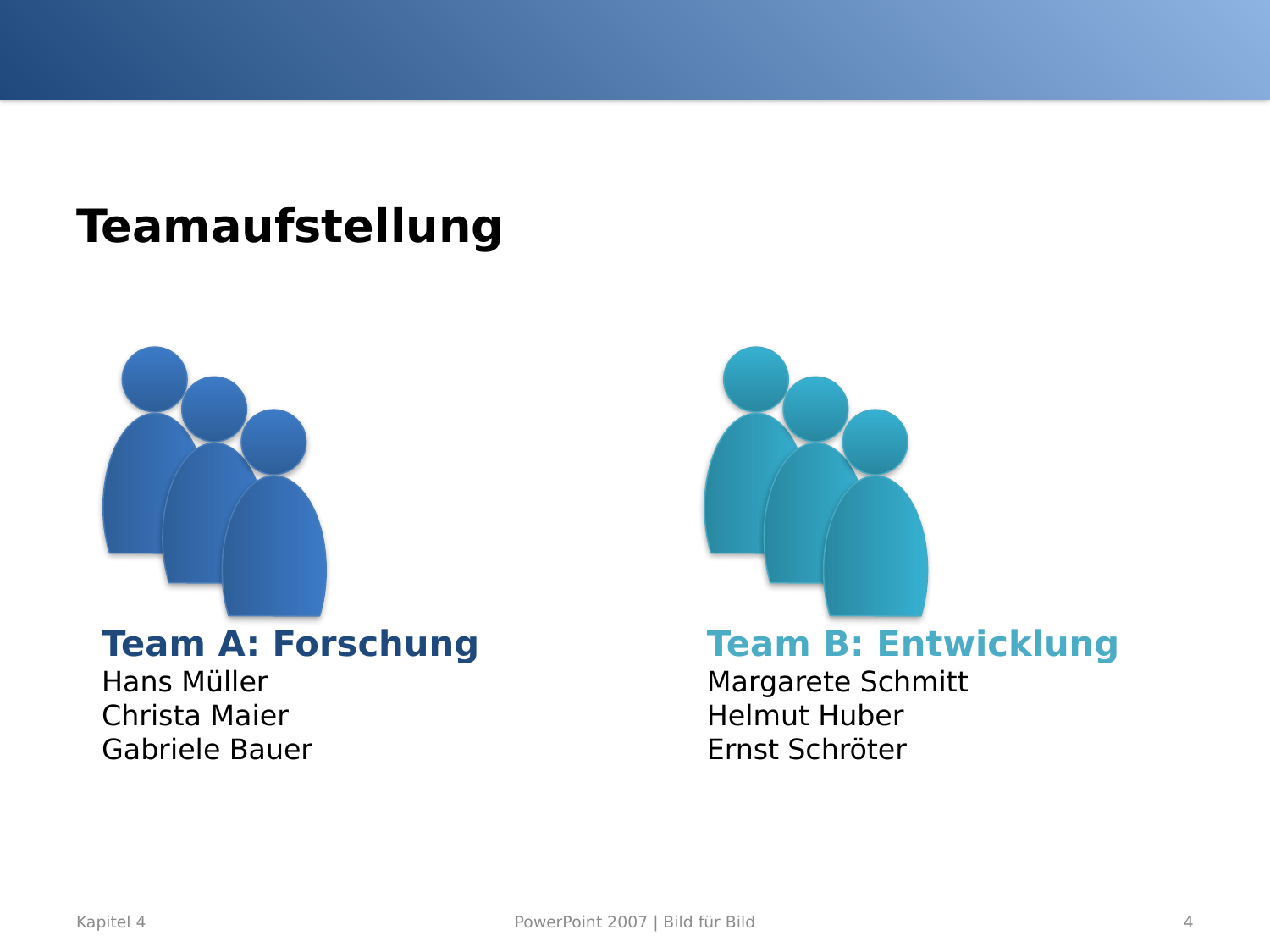

# Teamaufstellung

Team A: Forschung
Hans Müller
Christa Maier
Gabriele Bauer
Team B: Entwicklung
Margarete Schmitt
Helmut Huber
Ernst Schröter
PowerPoint 2007 | Bild für Bild
Kapitel 4
4